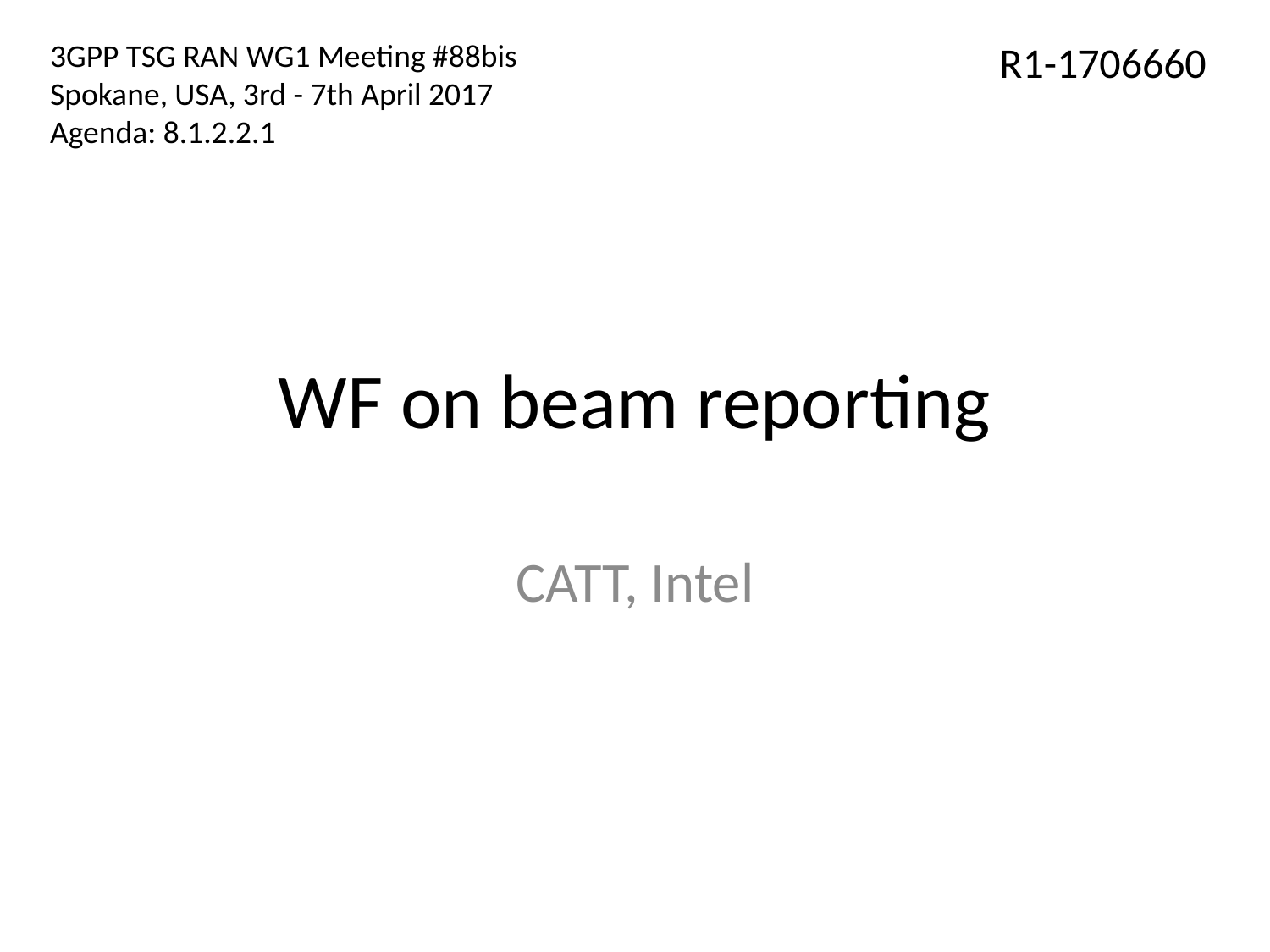

3GPP TSG RAN WG1 Meeting #88bis
Spokane, USA, 3rd - 7th April 2017
Agenda: 8.1.2.2.1
R1-1706660
# WF on beam reporting
CATT, Intel